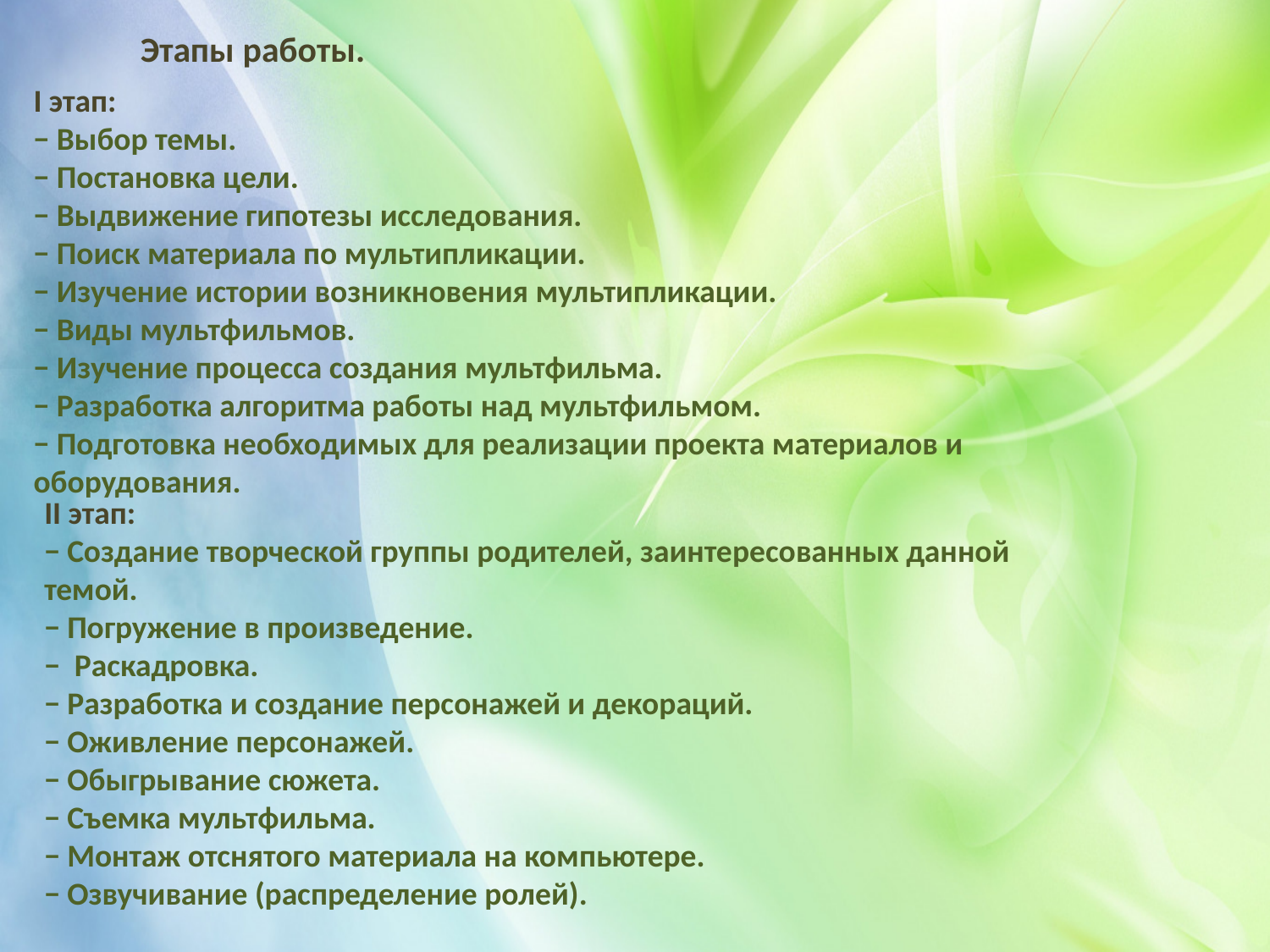

Этапы работы.
I этап:
− Выбор темы.
− Постановка цели.
− Выдвижение гипотезы исследования.
− Поиск материала по мультипликации.
− Изучение истории возникновения мультипликации.
− Виды мультфильмов.
− Изучение процесса создания мультфильма.
− Разработка алгоритма работы над мультфильмом.
− Подготовка необходимых для реализации проекта материалов и оборудования.
II этап:
− Создание творческой группы родителей, заинтересованных данной темой.
− Погружение в произведение.
−  Раскадровка.
− Разработка и создание персонажей и декораций.
− Оживление персонажей.
− Обыгрывание сюжета.
− Съемка мультфильма.
− Монтаж отснятого материала на компьютере.
− Озвучивание (распределение ролей).